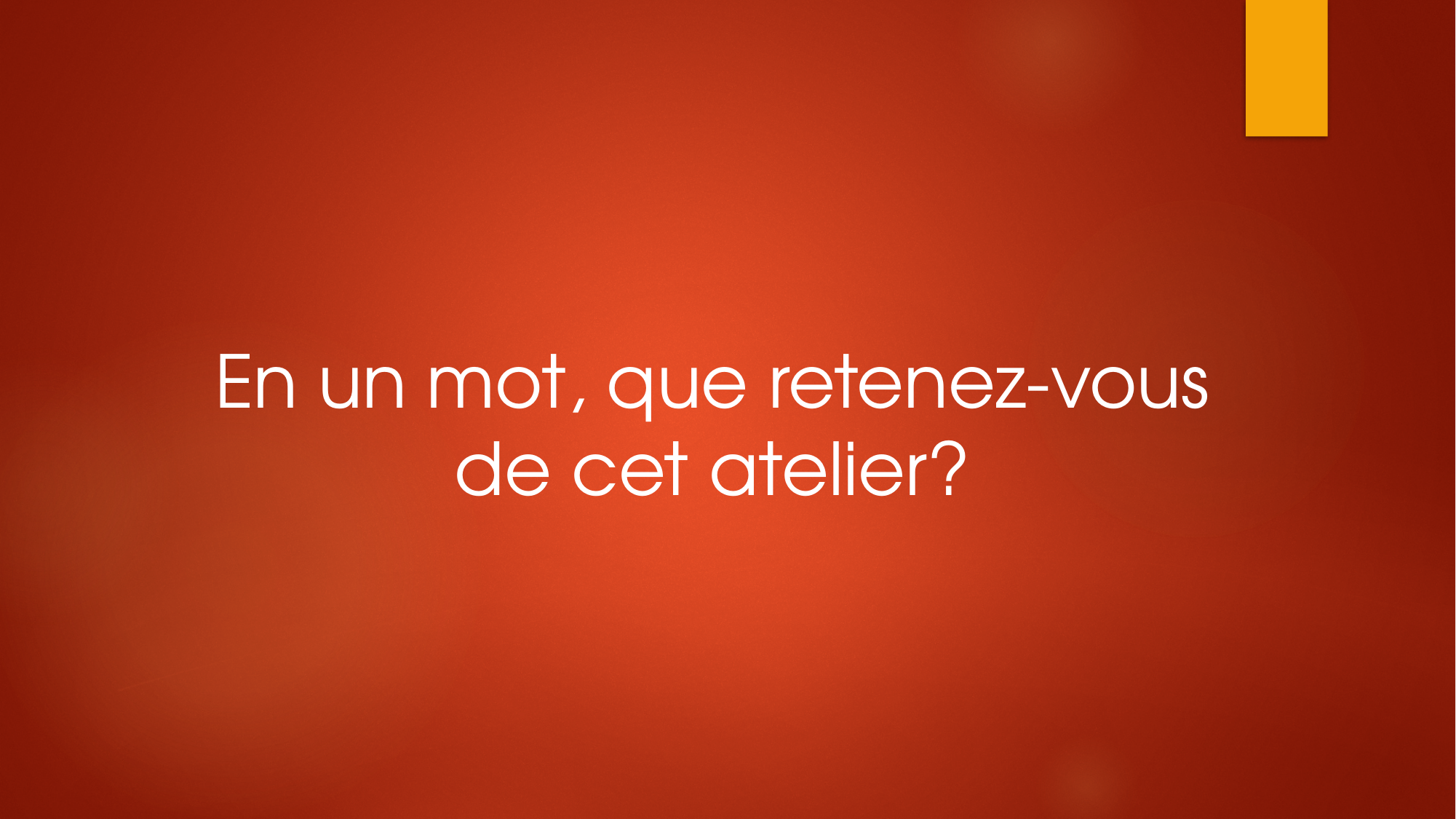

En un mot, que retenez-vous de cet atelier?